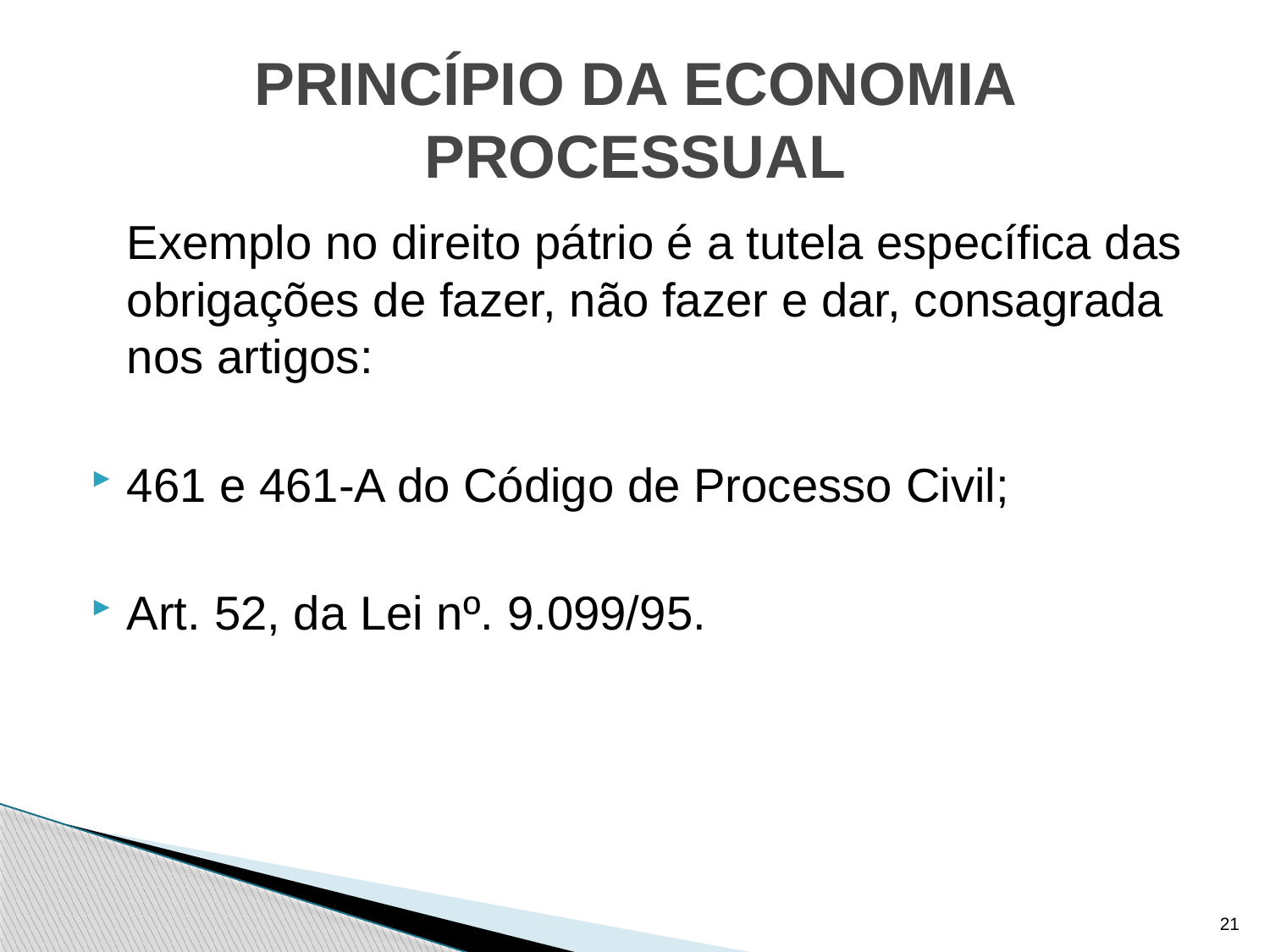

# PRINCÍPIO DA ECONOMIA PROCESSUAL
	Exemplo no direito pátrio é a tutela específica das obrigações de fazer, não fazer e dar, consagrada nos artigos:

461 e 461-A do Código de Processo Civil;

Art. 52, da Lei nº. 9.099/95.
21